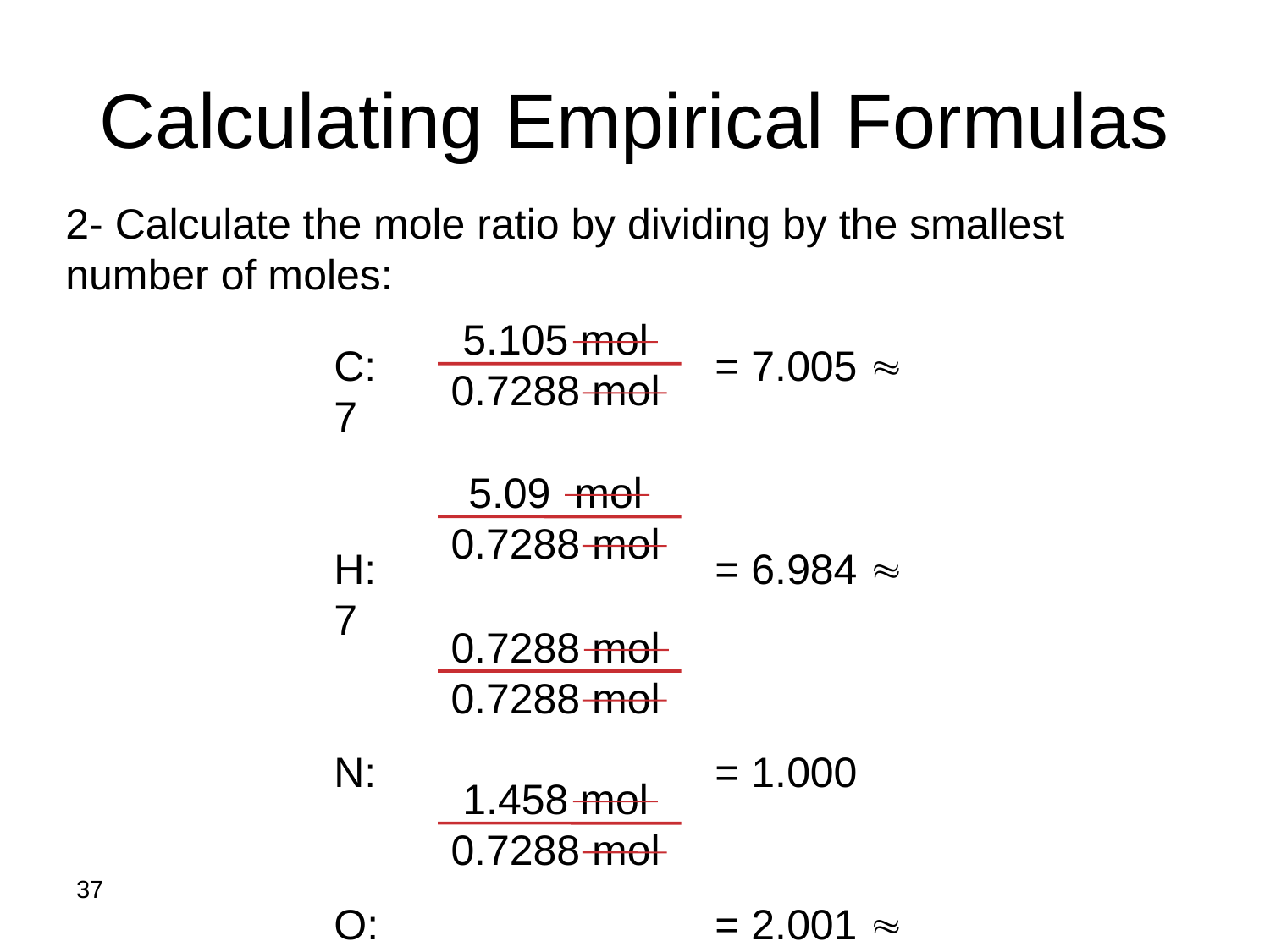

Calculating Empirical Formulas
2- Calculate the mole ratio by dividing by the smallest number of moles:
5.105 mol
0.7288 mol

C:			= 7.005 ≈ 7

H:			= 6.984 ≈ 7

N:			= 1.000

O:			= 2.001 ≈ 2
5.09  mol
0.7288 mol

0.7288 mol
0.7288 mol

1.458 mol
0.7288 mol

37